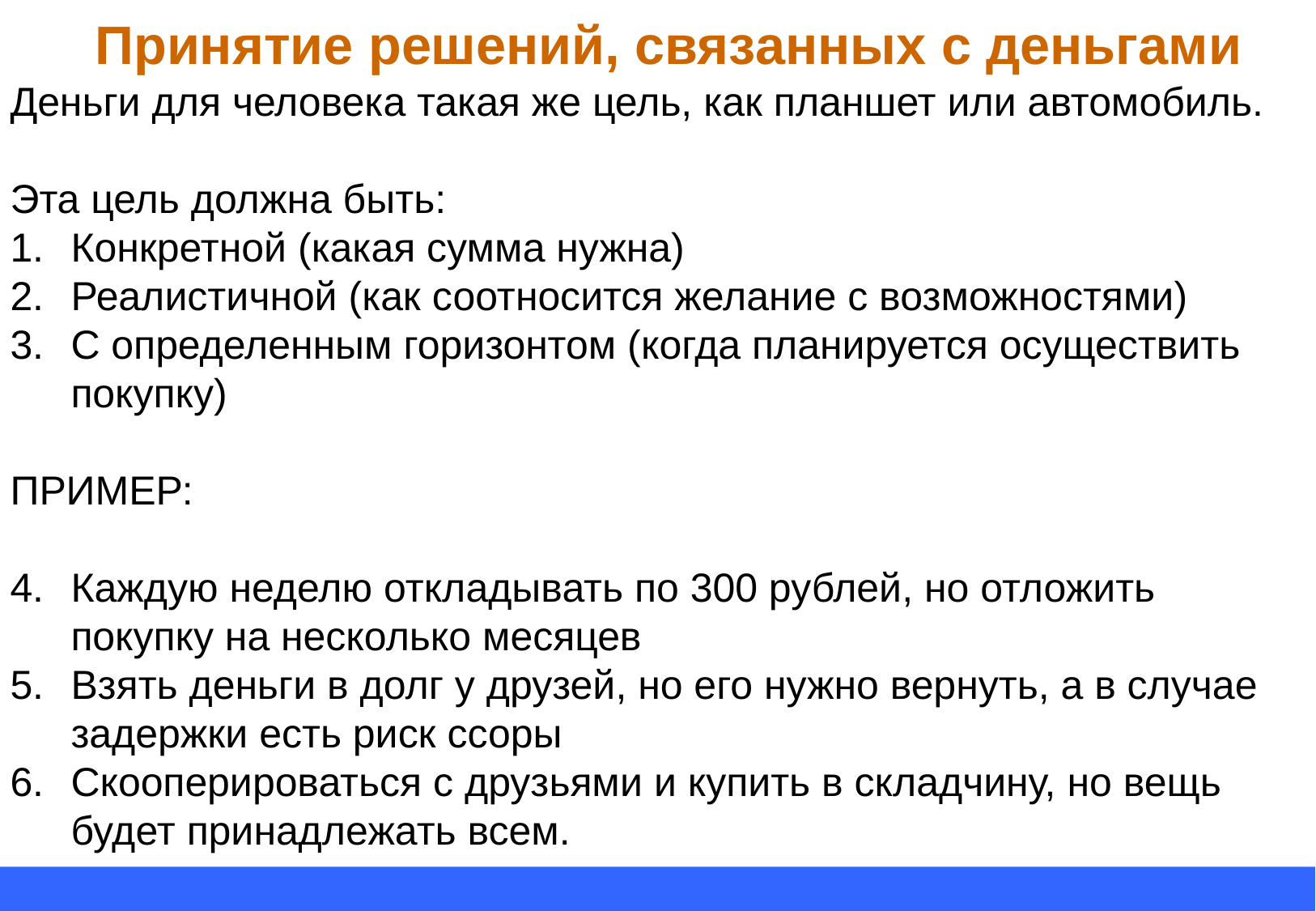

# Принятие решений, связанных с деньгами
Деньги для человека такая же цель, как планшет или автомобиль.

Эта цель должна быть:
Конкретной (какая сумма нужна)
Реалистичной (как соотносится желание с возможностями)
С определенным горизонтом (когда планируется осуществить покупку)

ПРИМЕР:

Каждую неделю откладывать по 300 рублей, но отложить покупку на несколько месяцев
Взять деньги в долг у друзей, но его нужно вернуть, а в случае задержки есть риск ссоры
Скооперироваться с друзьями и купить в складчину, но вещь будет принадлежать всем.